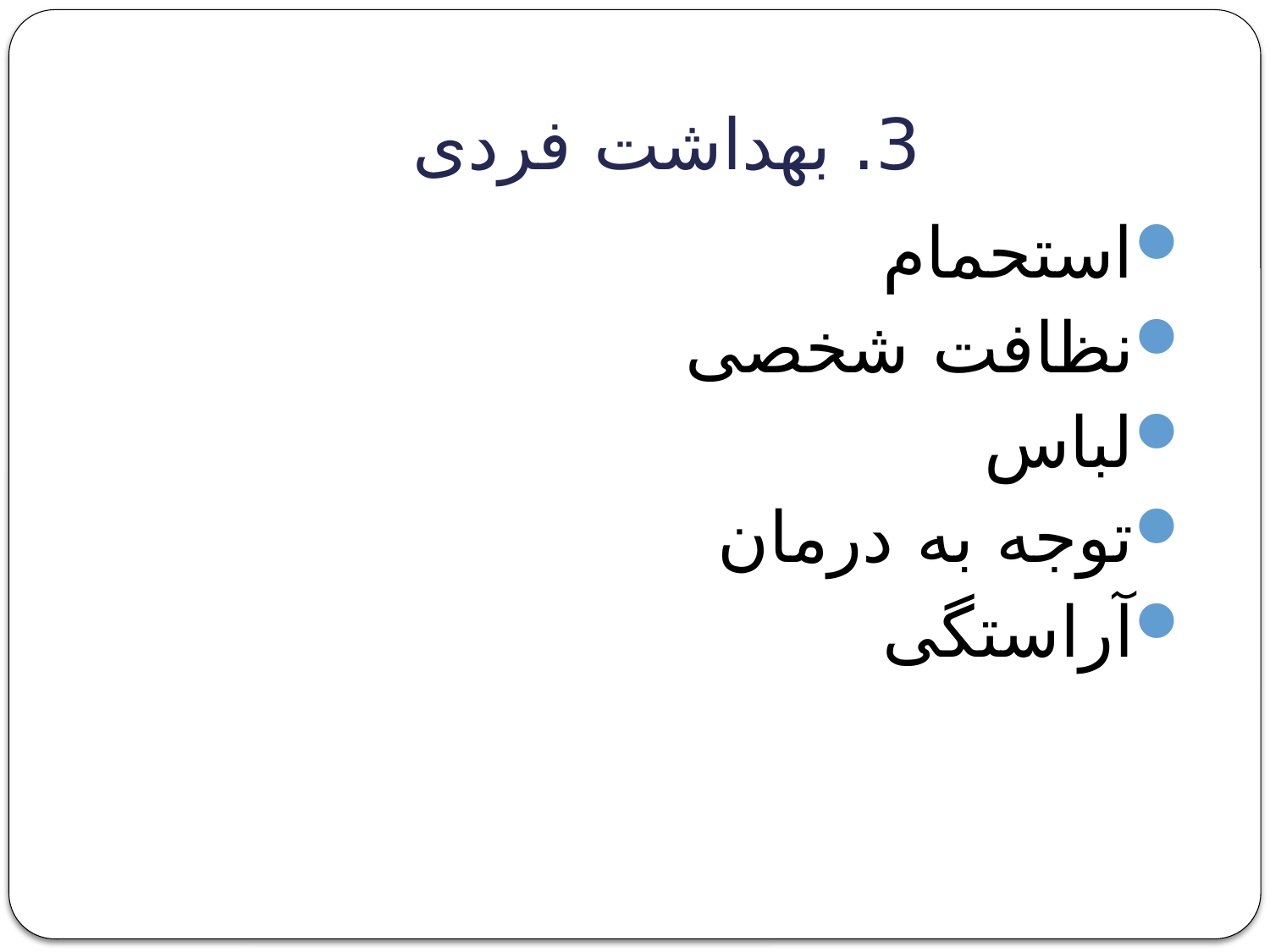

# 3. بهداشت فردی
استحمام
نظافت شخصی
لباس
توجه به درمان
آراستگی